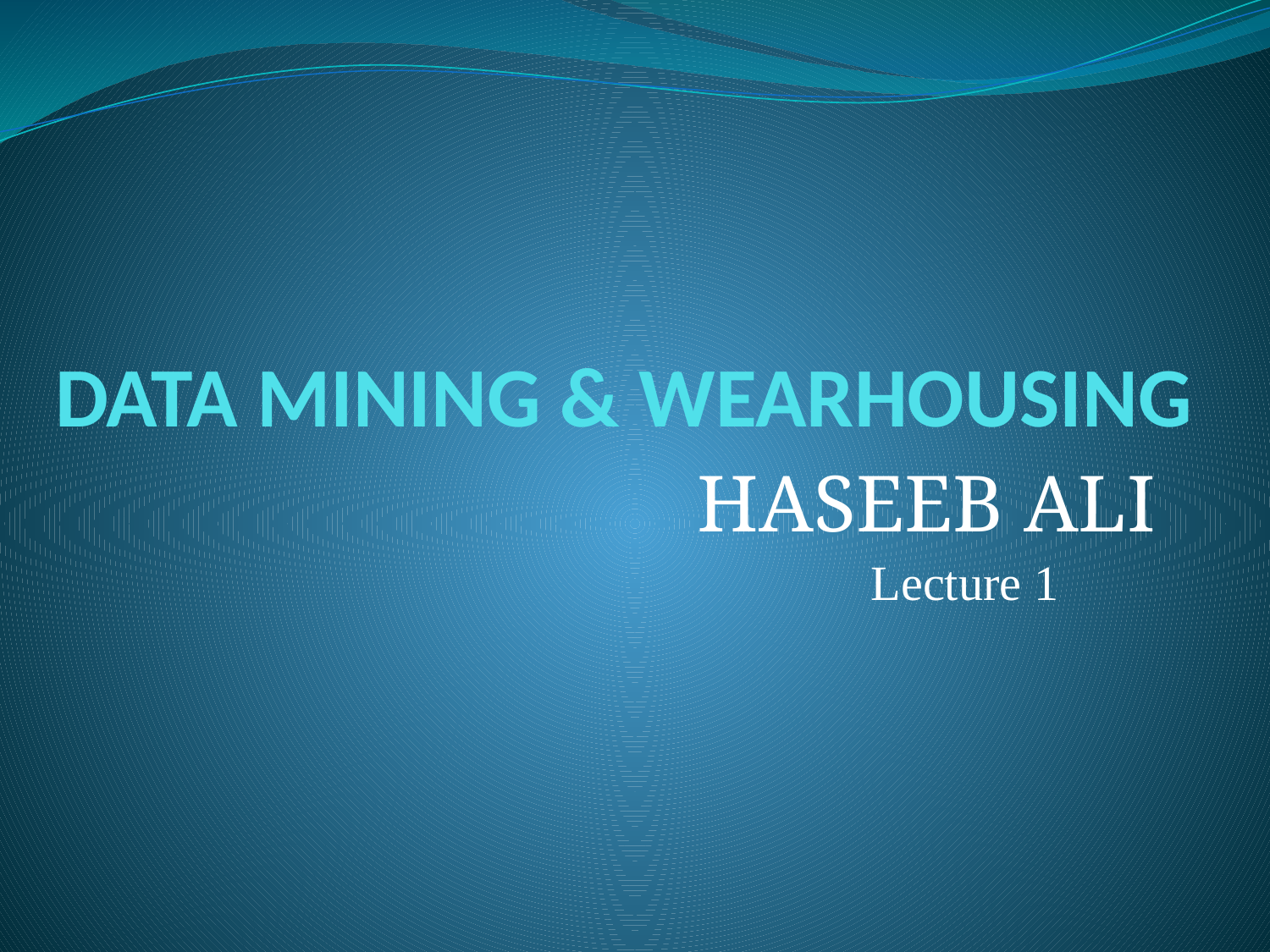

# DATA MINING & WEARHOUSING
HASEEB ALI
Lecture 1